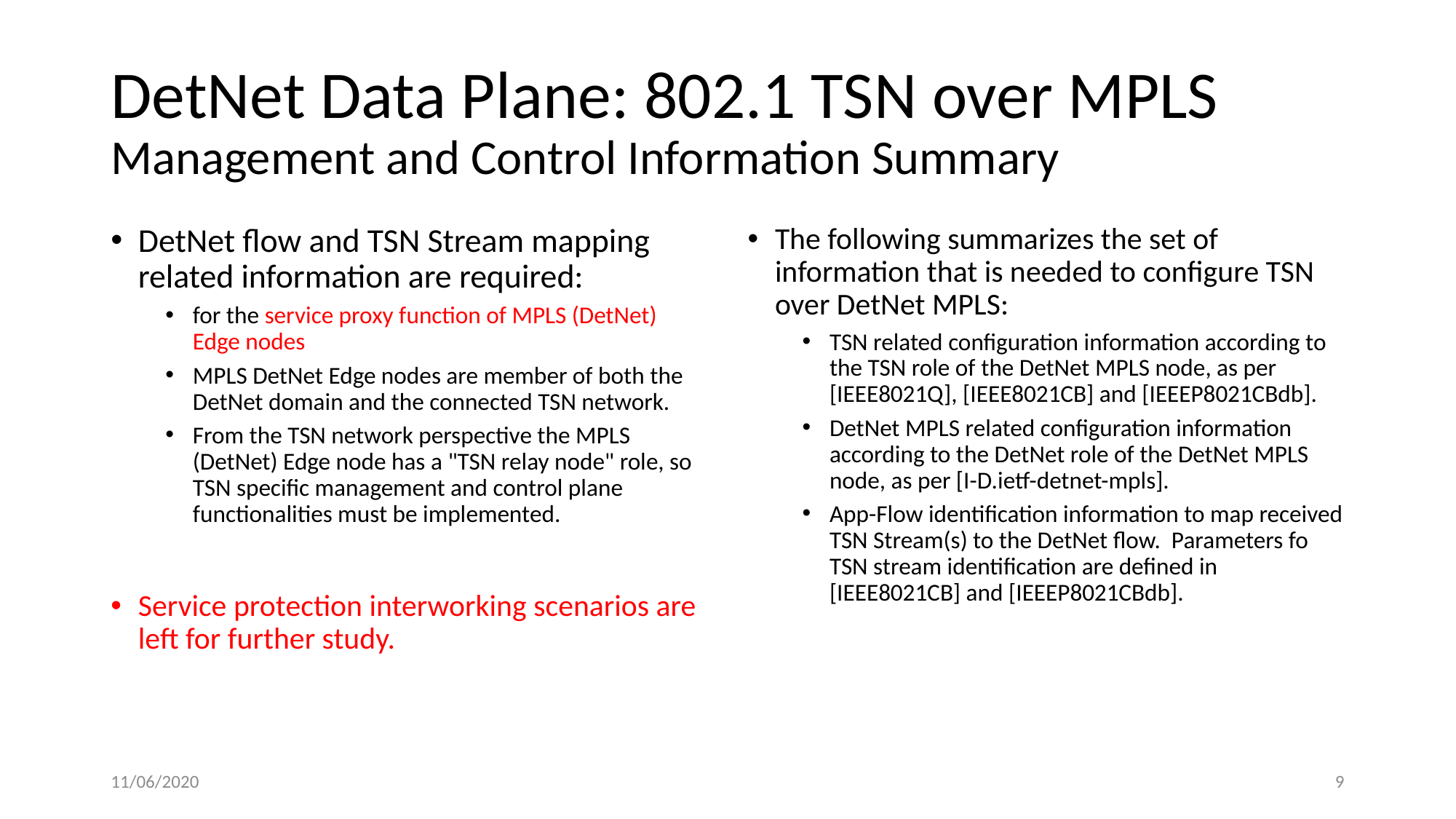

# DetNet Data Plane: 802.1 TSN over MPLS Management and Control Information Summary
DetNet flow and TSN Stream mapping related information are required:
for the service proxy function of MPLS (DetNet) Edge nodes
MPLS DetNet Edge nodes are member of both the DetNet domain and the connected TSN network.
From the TSN network perspective the MPLS (DetNet) Edge node has a "TSN relay node" role, so TSN specific management and control plane functionalities must be implemented.

Service protection interworking scenarios are left for further study.

The following summarizes the set of information that is needed to configure TSN over DetNet MPLS:
TSN related configuration information according to the TSN role of the DetNet MPLS node, as per [IEEE8021Q], [IEEE8021CB] and [IEEEP8021CBdb].
DetNet MPLS related configuration information according to the DetNet role of the DetNet MPLS node, as per [I-D.ietf-detnet-mpls].
App-Flow identification information to map received TSN Stream(s) to the DetNet flow.  Parameters fo TSN stream identification are defined in [IEEE8021CB] and [IEEEP8021CBdb].

11/06/2020
9